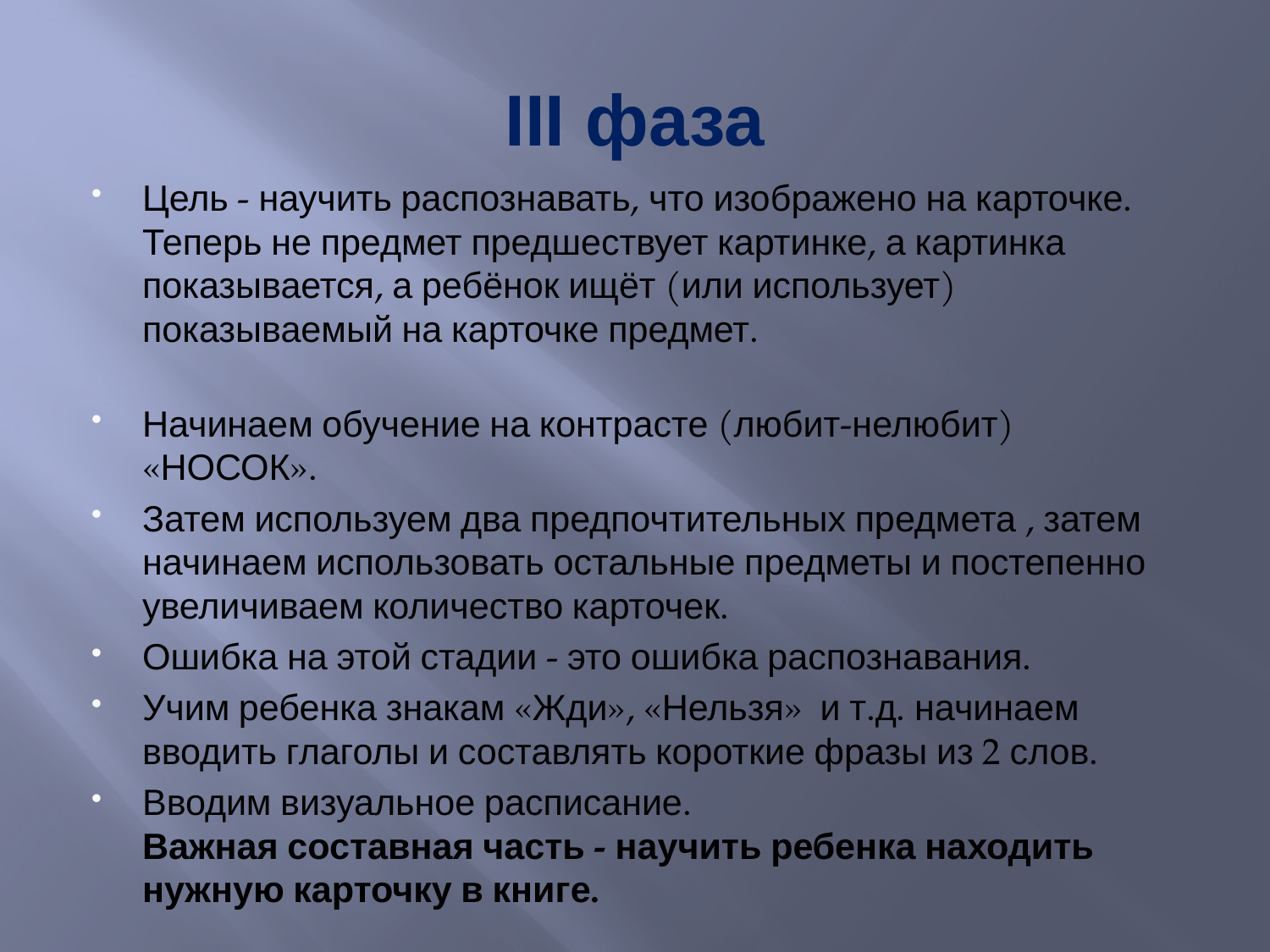

# III фаза
Цель - научить распознавать, что изображено на карточке. Теперь не предмет предшествует картинке, а картинка показывается, а ребёнок ищёт (или использует) показываемый на карточке предмет.
Начинаем обучение на контрасте (любит-нелюбит) «НОСОК».
Затем используем два предпочтительных предмета , затем начинаем использовать остальные предметы и постепенно увеличиваем количество карточек.
Ошибка на этой стадии - это ошибка распознавания.
Учим ребенка знакам «Жди», «Нельзя»  и т.д. начинаем вводить глаголы и составлять короткие фразы из 2 слов.
Вводим визуальное расписание.
Важная составная часть - научить ребенка находить нужную карточку в книге.